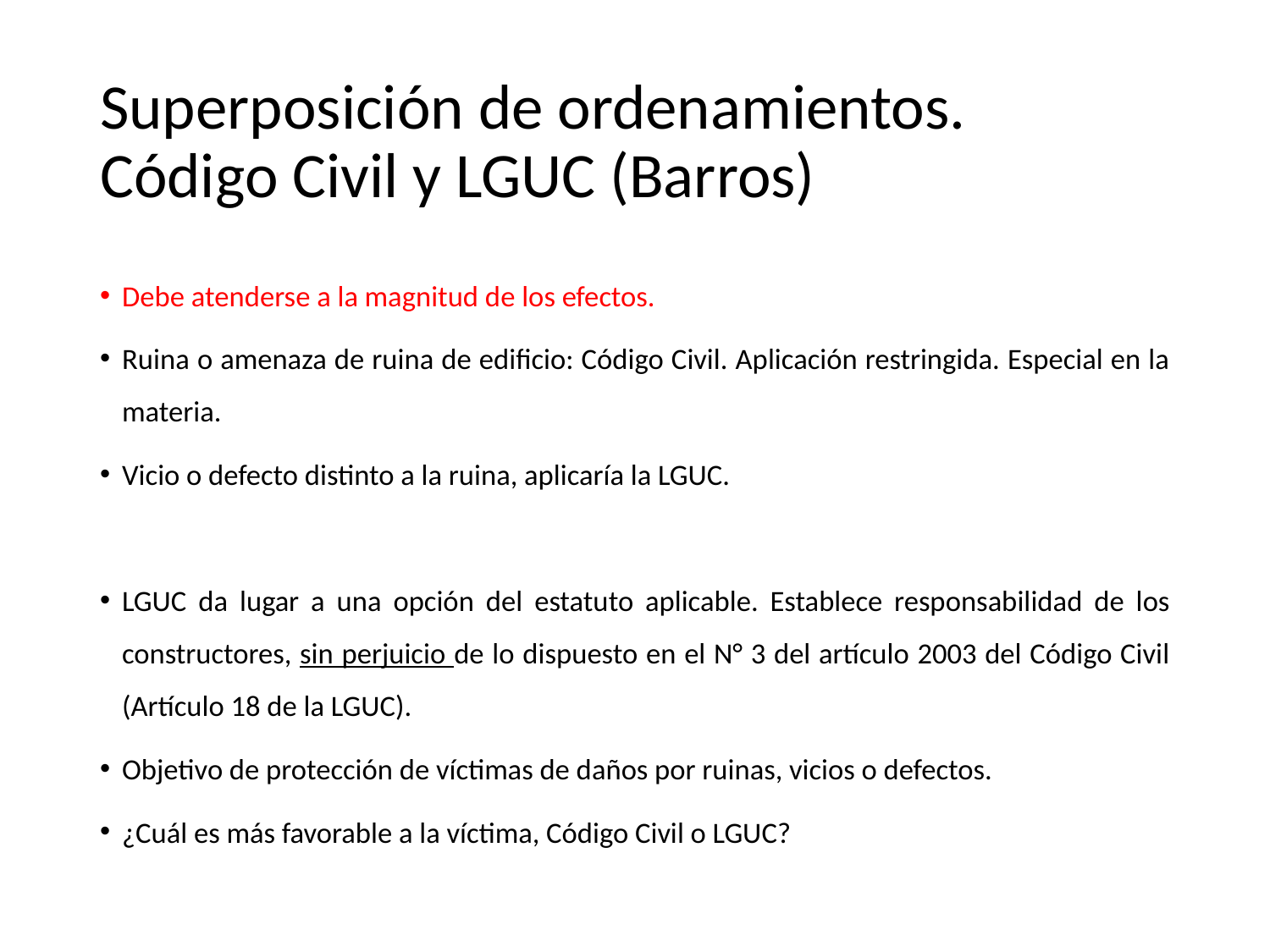

# Superposición de ordenamientos. Código Civil y LGUC (Barros)
Debe atenderse a la magnitud de los efectos.
Ruina o amenaza de ruina de edificio: Código Civil. Aplicación restringida. Especial en la materia.
Vicio o defecto distinto a la ruina, aplicaría la LGUC.

LGUC da lugar a una opción del estatuto aplicable. Establece responsabilidad de los constructores, sin perjuicio de lo dispuesto en el N° 3 del artículo 2003 del Código Civil (Artículo 18 de la LGUC).
Objetivo de protección de víctimas de daños por ruinas, vicios o defectos.
¿Cuál es más favorable a la víctima, Código Civil o LGUC?